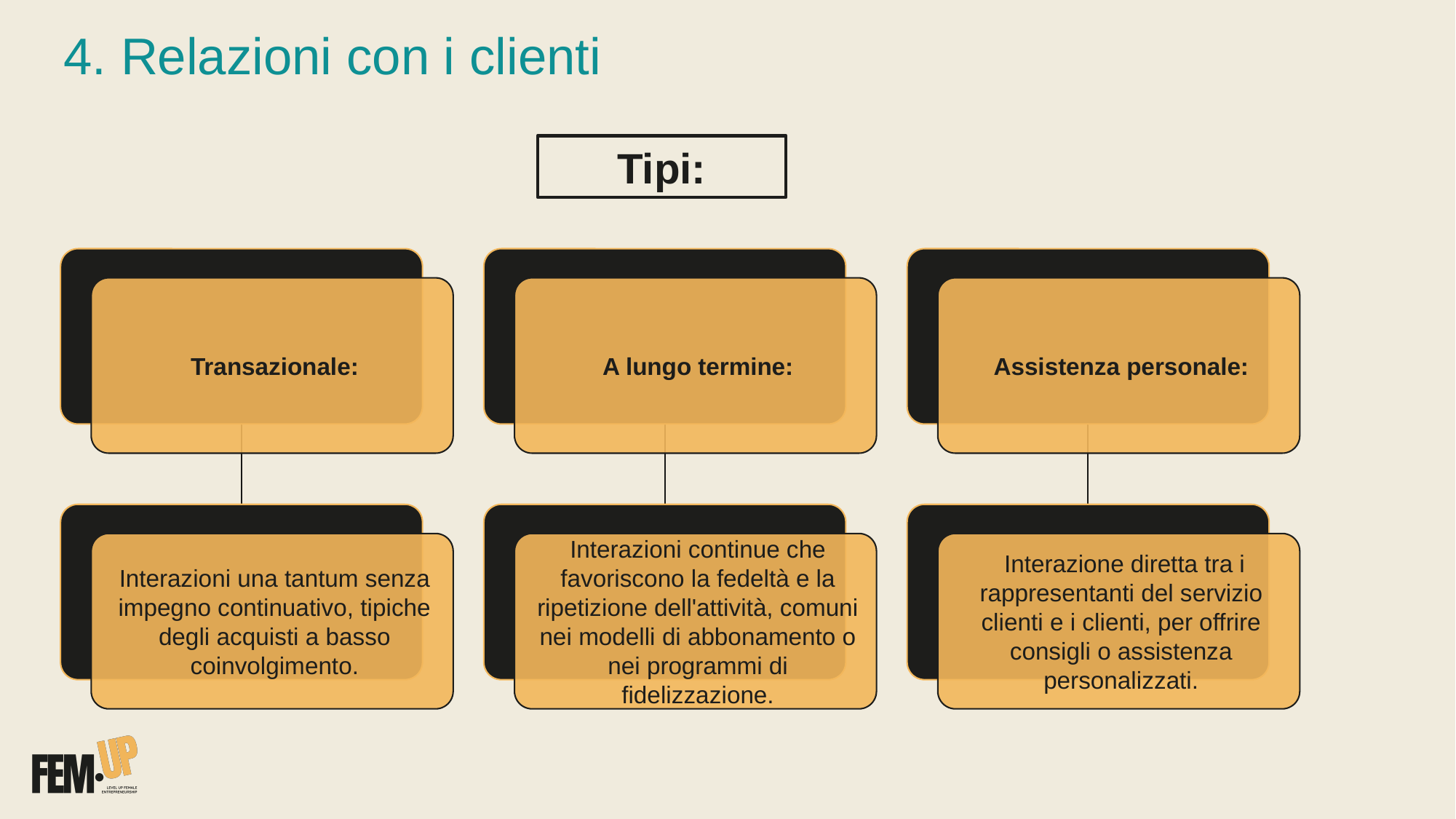

# 4. Relazioni con i clienti
Tipi:
Transazionale:
Interazioni una tantum senza impegno continuativo, tipiche degli acquisti a basso coinvolgimento.
A lungo termine:
Interazioni continue che favoriscono la fedeltà e la ripetizione dell'attività, comuni nei modelli di abbonamento o nei programmi di fidelizzazione.
Assistenza personale:
 Interazione diretta tra i rappresentanti del servizio clienti e i clienti, per offrire consigli o assistenza personalizzati.